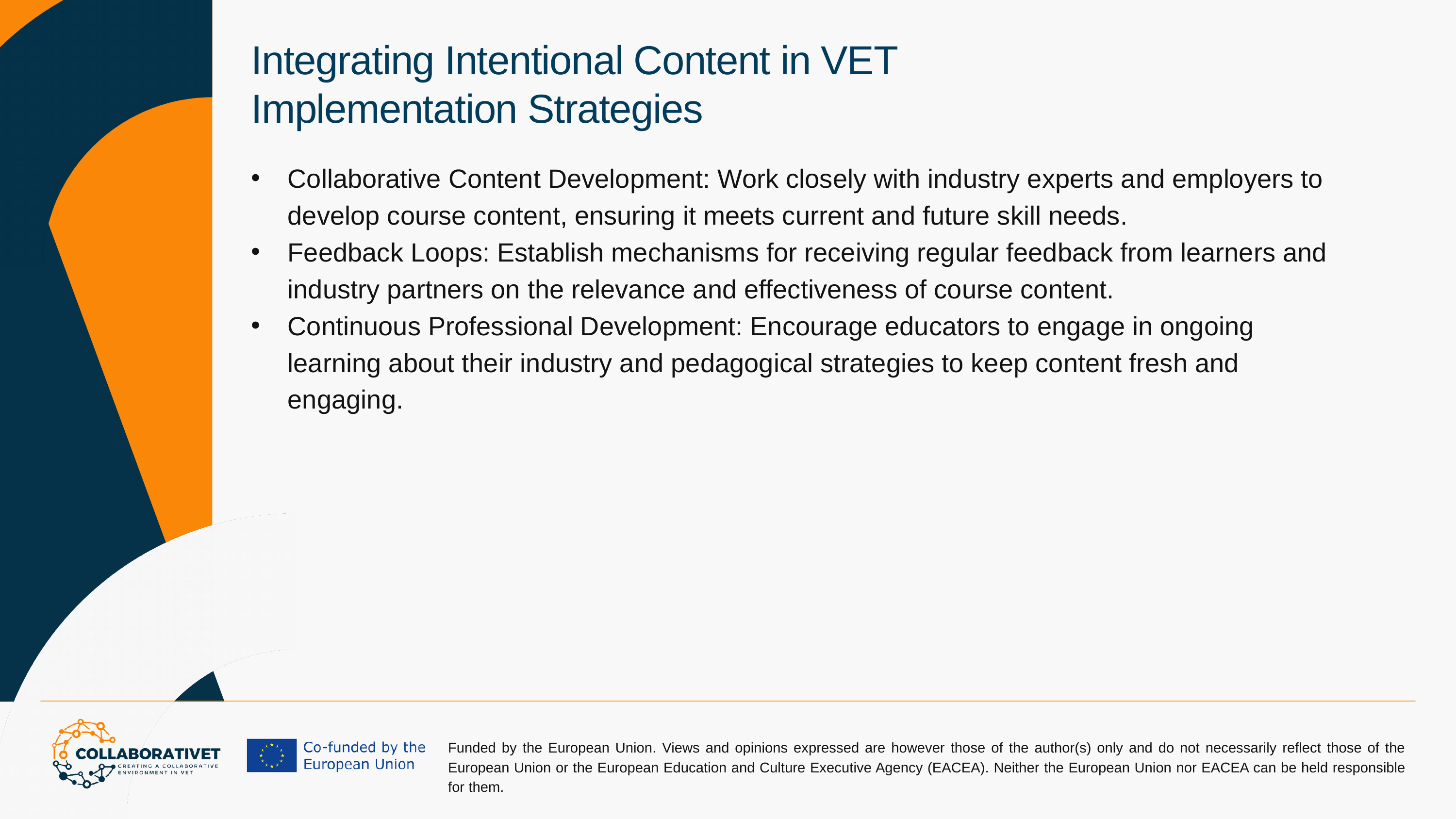

Integrating Intentional Content in VET
Implementation Strategies

Collaborative Content Development: Work closely with industry experts and employers to develop course content, ensuring it meets current and future skill needs.
Feedback Loops: Establish mechanisms for receiving regular feedback from learners and industry partners on the relevance and effectiveness of course content.
Continuous Professional Development: Encourage educators to engage in ongoing learning about their industry and pedagogical strategies to keep content fresh and engaging.

Funded by the European Union. Views and opinions expressed are however those of the author(s) only and do not necessarily reflect those of the European Union or the European Education and Culture Executive Agency (EACEA). Neither the European Union nor EACEA can be held responsible for them.